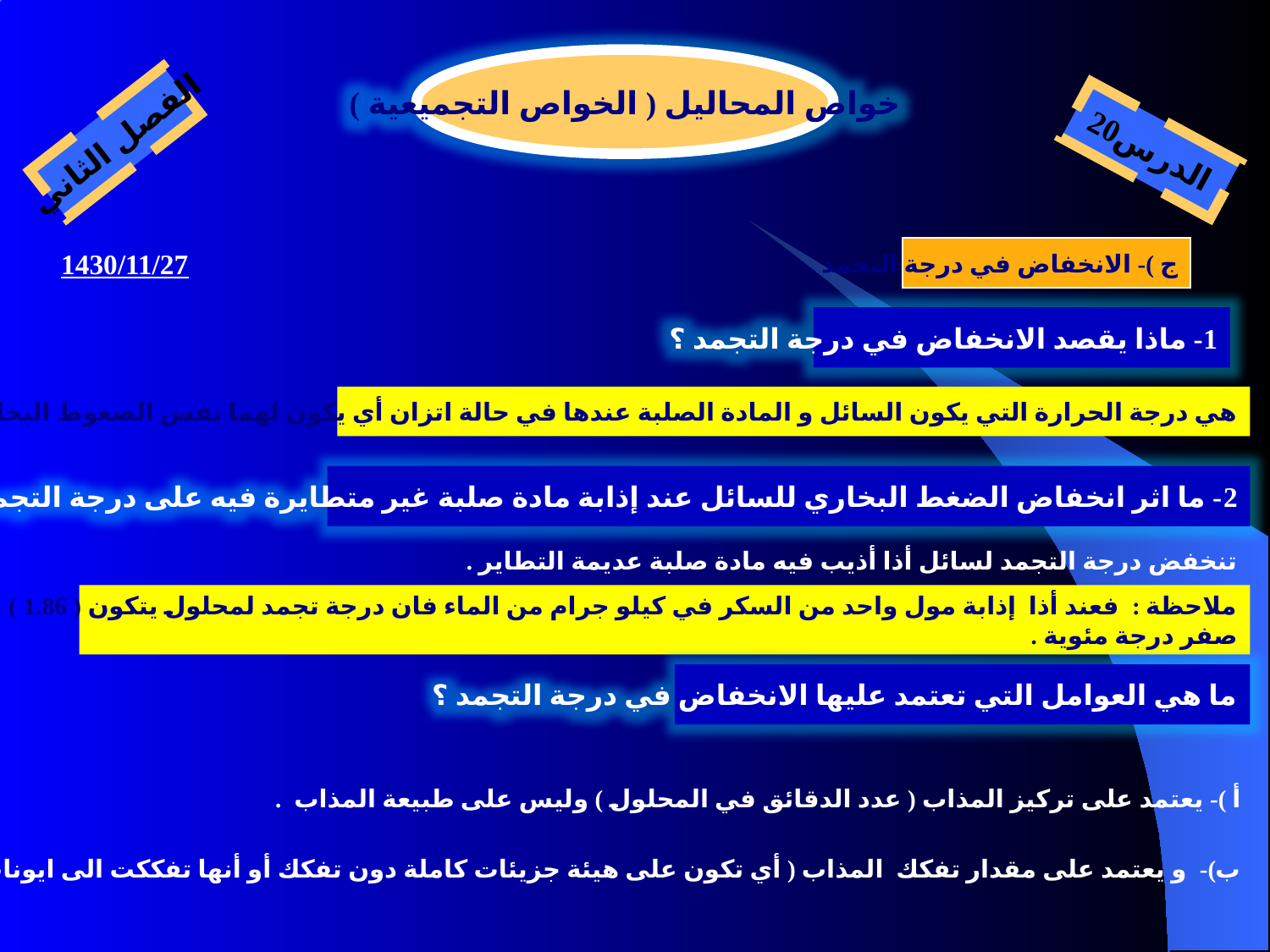

خواص المحاليل ( الخواص التجميعية )
الفصل الثاني
الدرس20
ج )- الانخفاض في درجة التجمد .
1430/11/27
1- ماذا يقصد الانخفاض في درجة التجمد ؟
هي درجة الحرارة التي يكون السائل و المادة الصلبة عندها في حالة اتزان أي يكون لهما نفس الضغوط البخارية .
2- ما اثر انخفاض الضغط البخاري للسائل عند إذابة مادة صلبة غير متطايرة فيه على درجة التجمد ؟
تنخفض درجة التجمد لسائل أذا أذيب فيه مادة صلبة عديمة التطاير .
ملاحظة :  فعند أذا  إذابة مول واحد من السكر في كيلو جرام من الماء فان درجة تجمد لمحلول يتكون ( 1.86 ) مع العلم أن درجة تجمد الماء تكون
صفر درجة مئوية .
ما هي العوامل التي تعتمد عليها الانخفاض في درجة التجمد ؟
 أ )- يعتمد على تركيز المذاب ( عدد الدقائق في المحلول ) وليس على طبيعة المذاب  .
 ب)-  و يعتمد على مقدار تفكك  المذاب ( أي تكون على هيئة جزيئات كاملة دون تفكك أو أنها تفككت الى ايونات ).